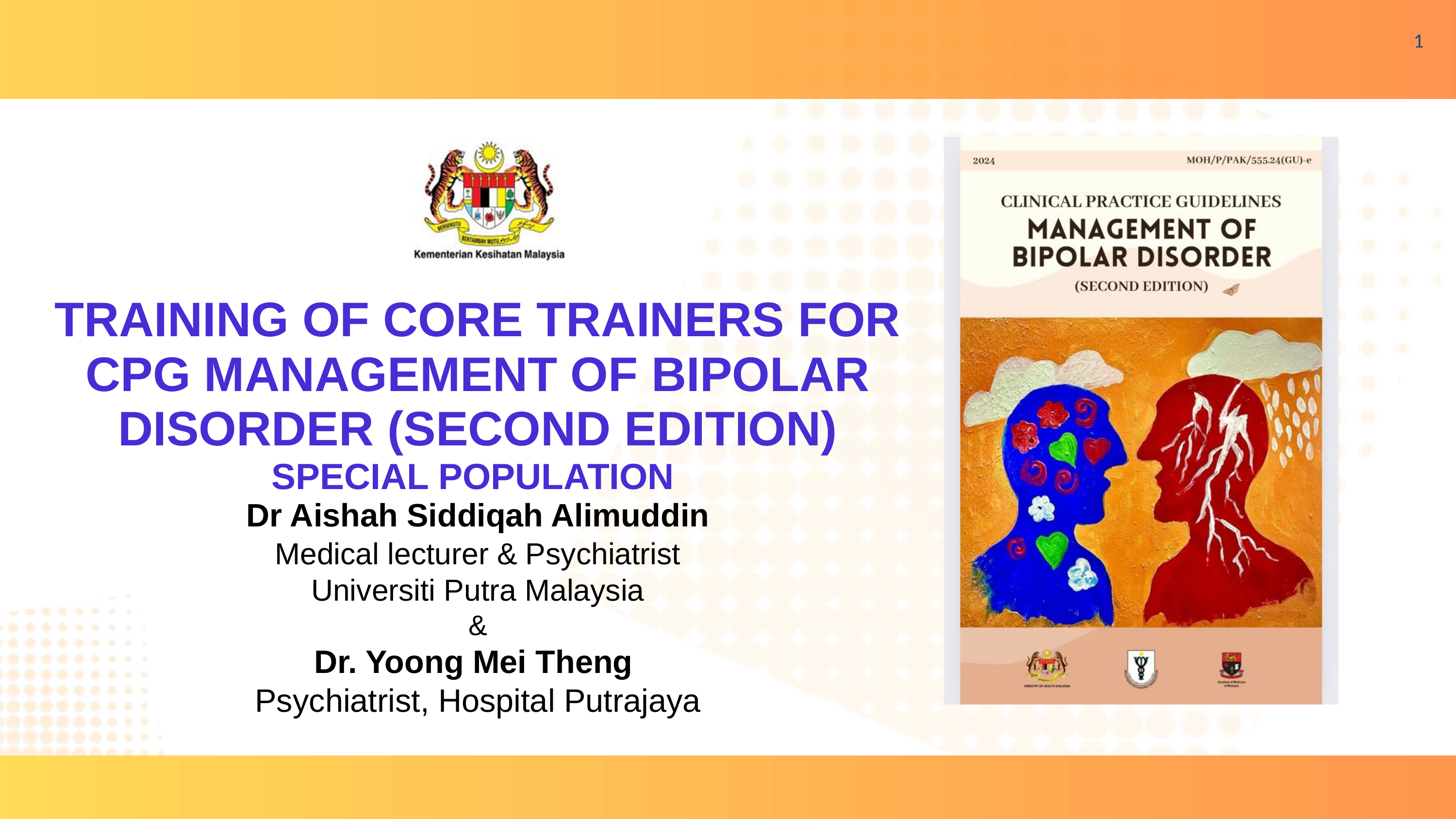

1

TRAINING OF CORE TRAINERS FOR CPG MANAGEMENT OF BIPOLAR DISORDER (SECOND EDITION)
SPECIAL POPULATION
Dr Aishah Siddiqah Alimuddin
Medical lecturer & Psychiatrist
Universiti Putra Malaysia
&
Dr. Yoong Mei Theng
Psychiatrist, Hospital Putrajaya